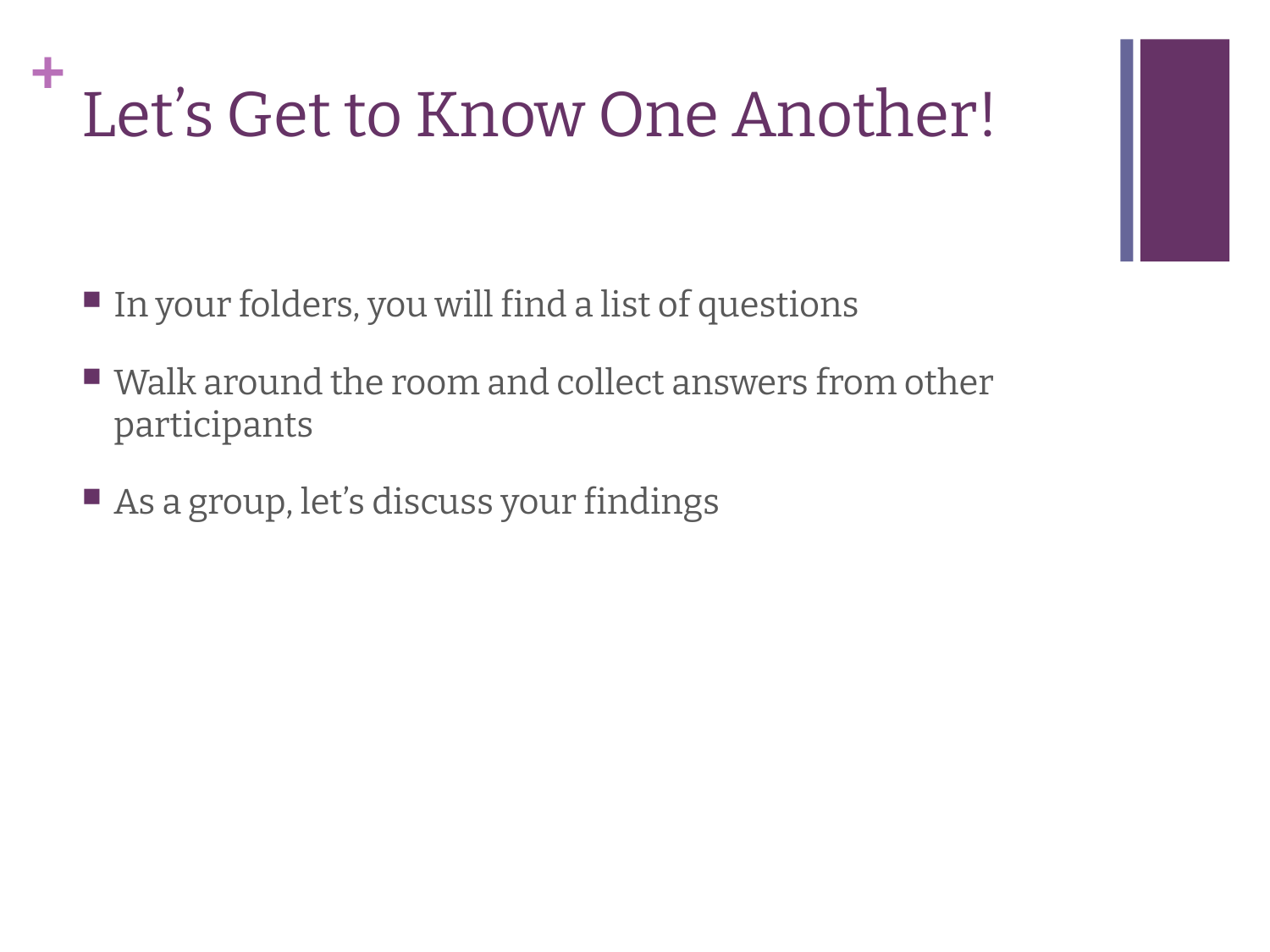

# Let’s Get to Know One Another!
In your folders, you will find a list of questions
Walk around the room and collect answers from other participants
As a group, let’s discuss your findings